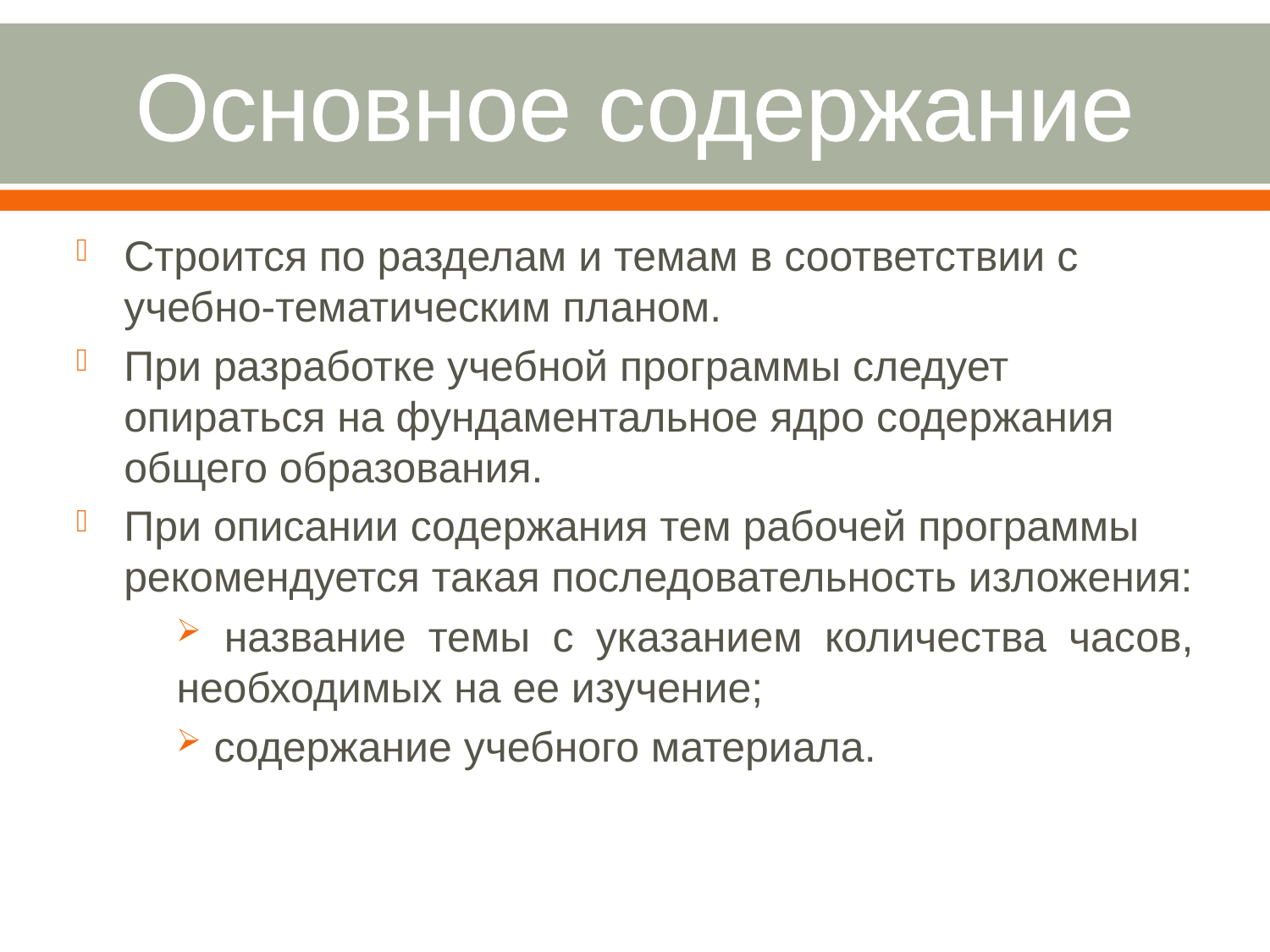

# Основное содержание
Строится по разделам и темам в соответствии с учебно-тематическим планом.
При разработке учебной программы следует опираться на фундаментальное ядро содержания общего образования.
При описании содержания тем рабочей программы рекомендуется такая последовательность изложения:
 название темы с указанием количества часов, необходимых на ее изучение;
 содержание учебного материала.